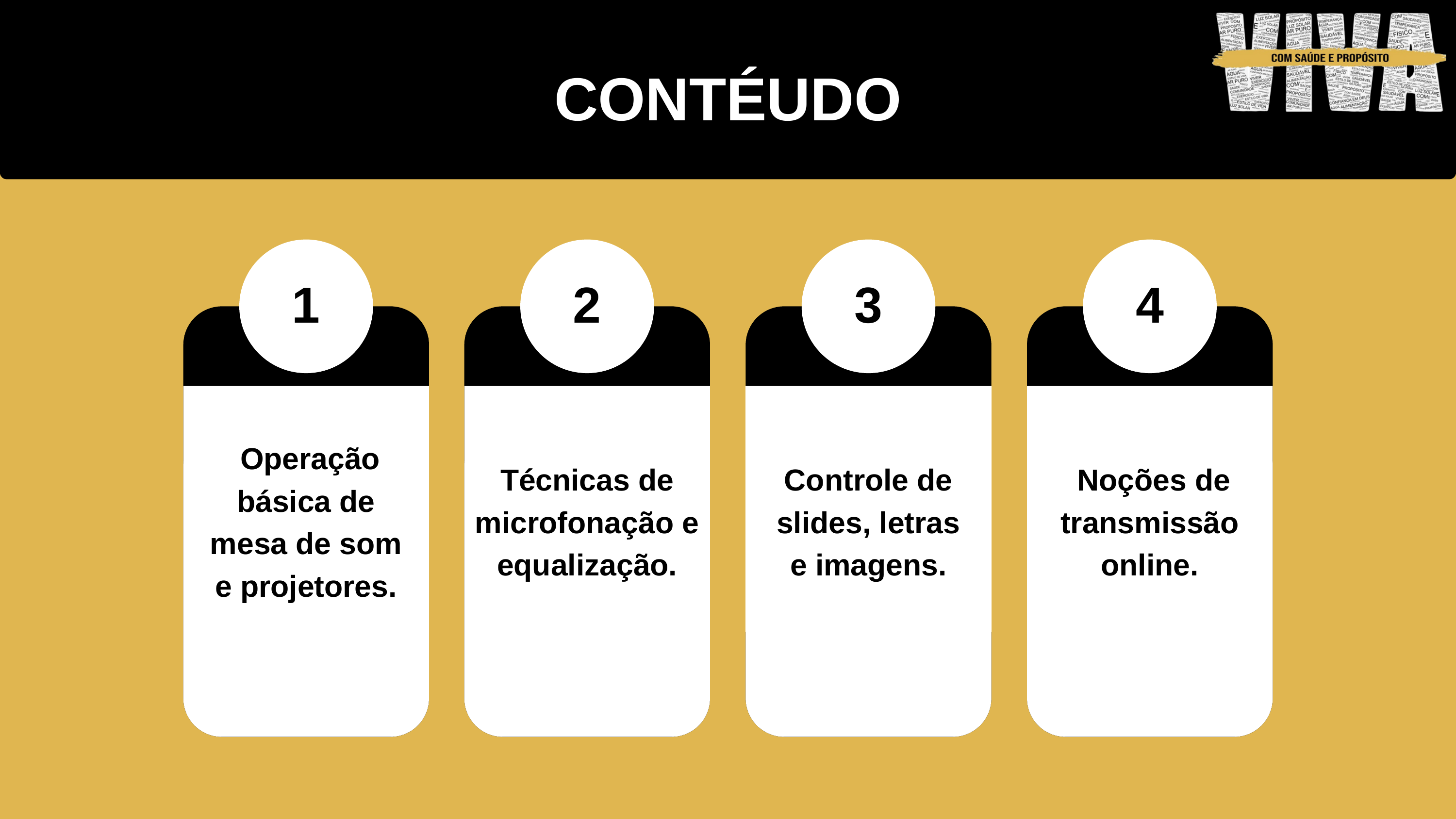

CONTÉUDO

1

2

3

4

 Operação básica de mesa de som e projetores.
Técnicas de microfonação e equalização.
Controle de slides, letras e imagens.
 Noções de transmissão online.